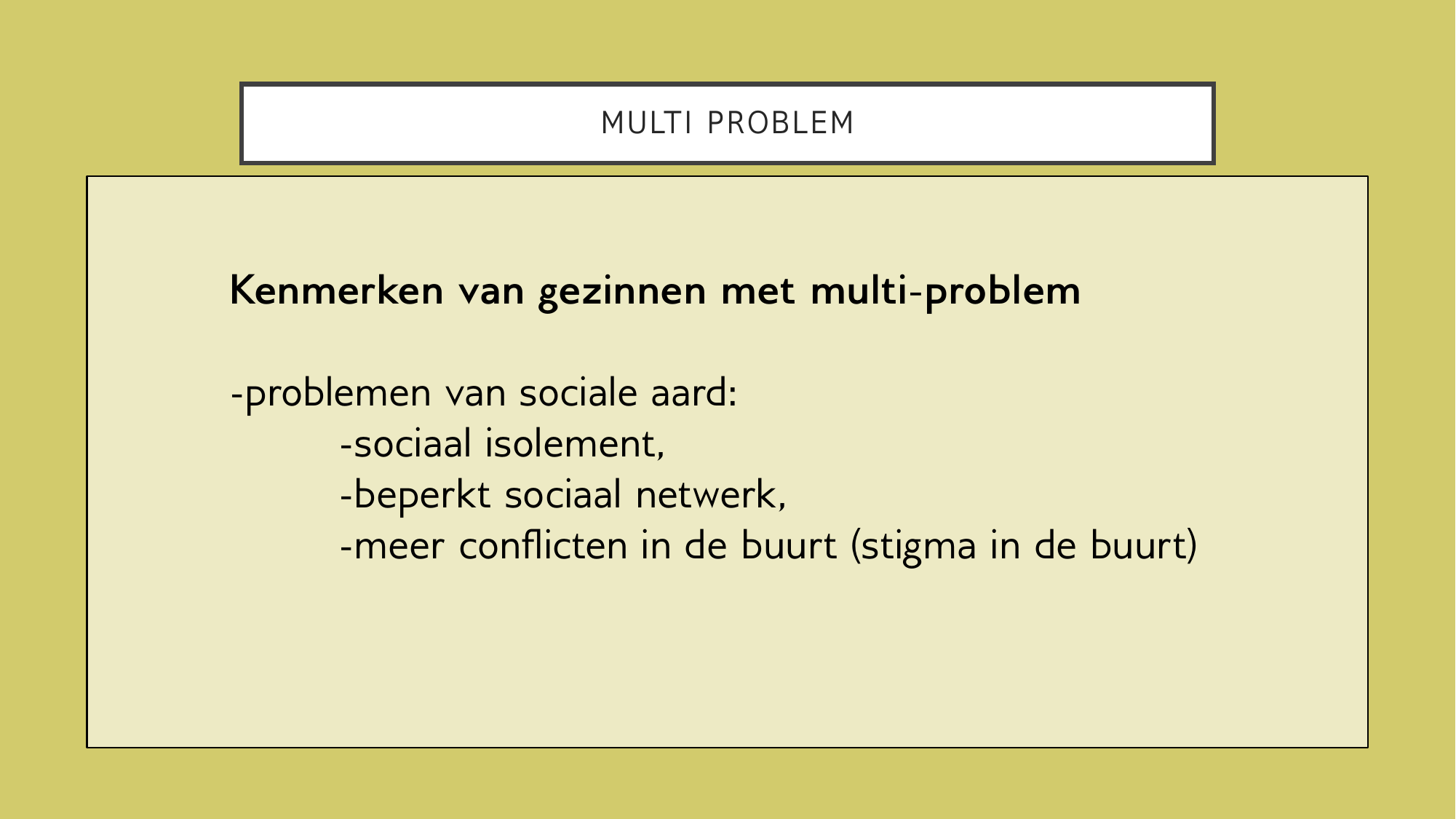

# Multi problem

Kenmerken van gezinnen met multi-problem

-problemen van sociale aard:
	-sociaal isolement,
	-beperkt sociaal netwerk,
	-meer conflicten in de buurt (stigma in de buurt)